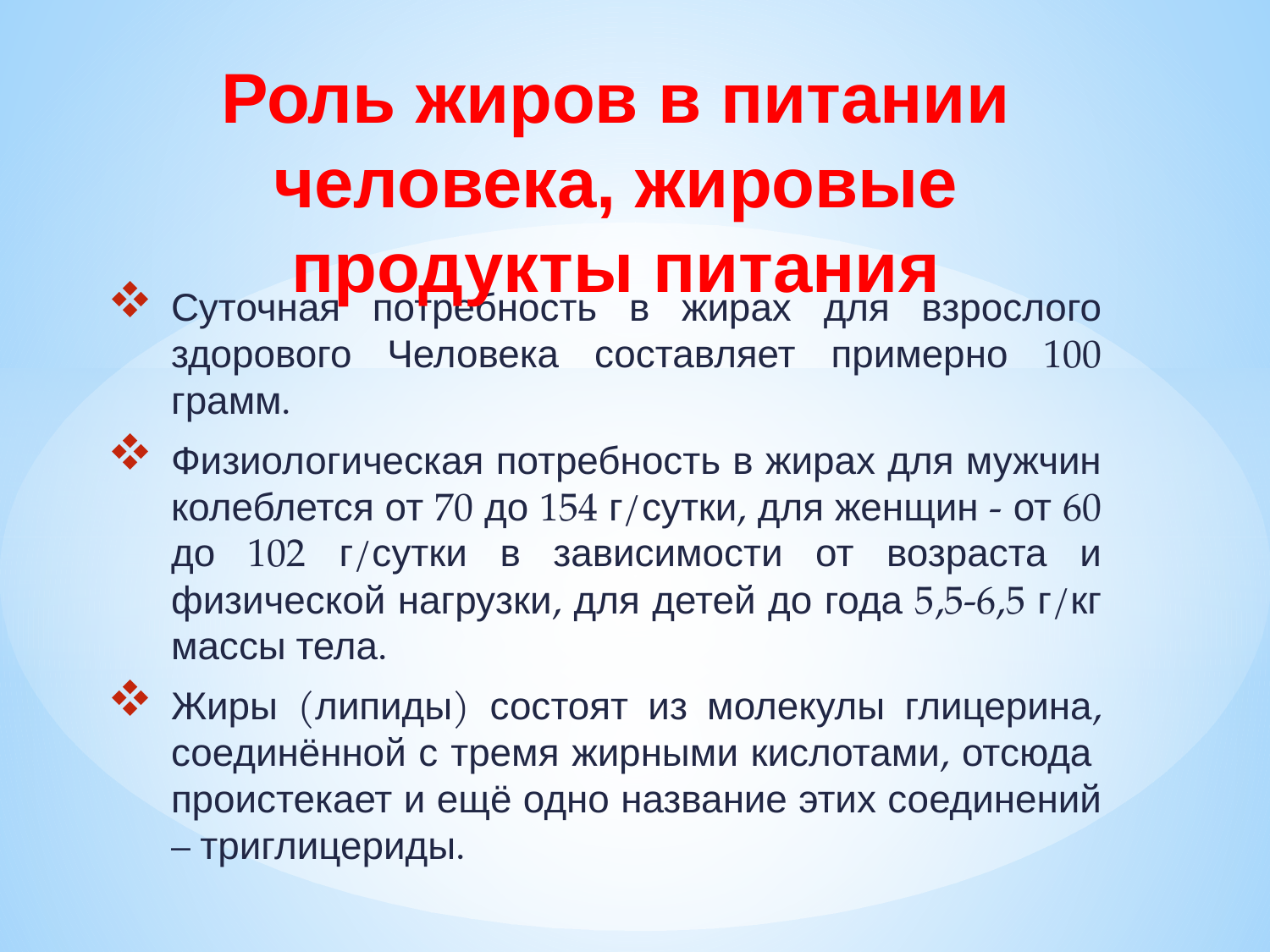

# Роль жиров в питании человека, жировые продукты питания
Суточная потребность в жирах для взрослого здорового Человека составляет примерно 100 грамм.
Физиологическая потребность в жирах для мужчин колеблется от 70 до 154 г/сутки, для женщин - от 60 до 102 г/сутки в зависимости от возраста и физической нагрузки, для детей до года 5,5-6,5 г/кг массы тела.
Жиры (липиды) состоят из молекулы глицерина, соединённой с тремя жирными кислотами, отсюда  проистекает и ещё одно название этих соединений – триглицериды.